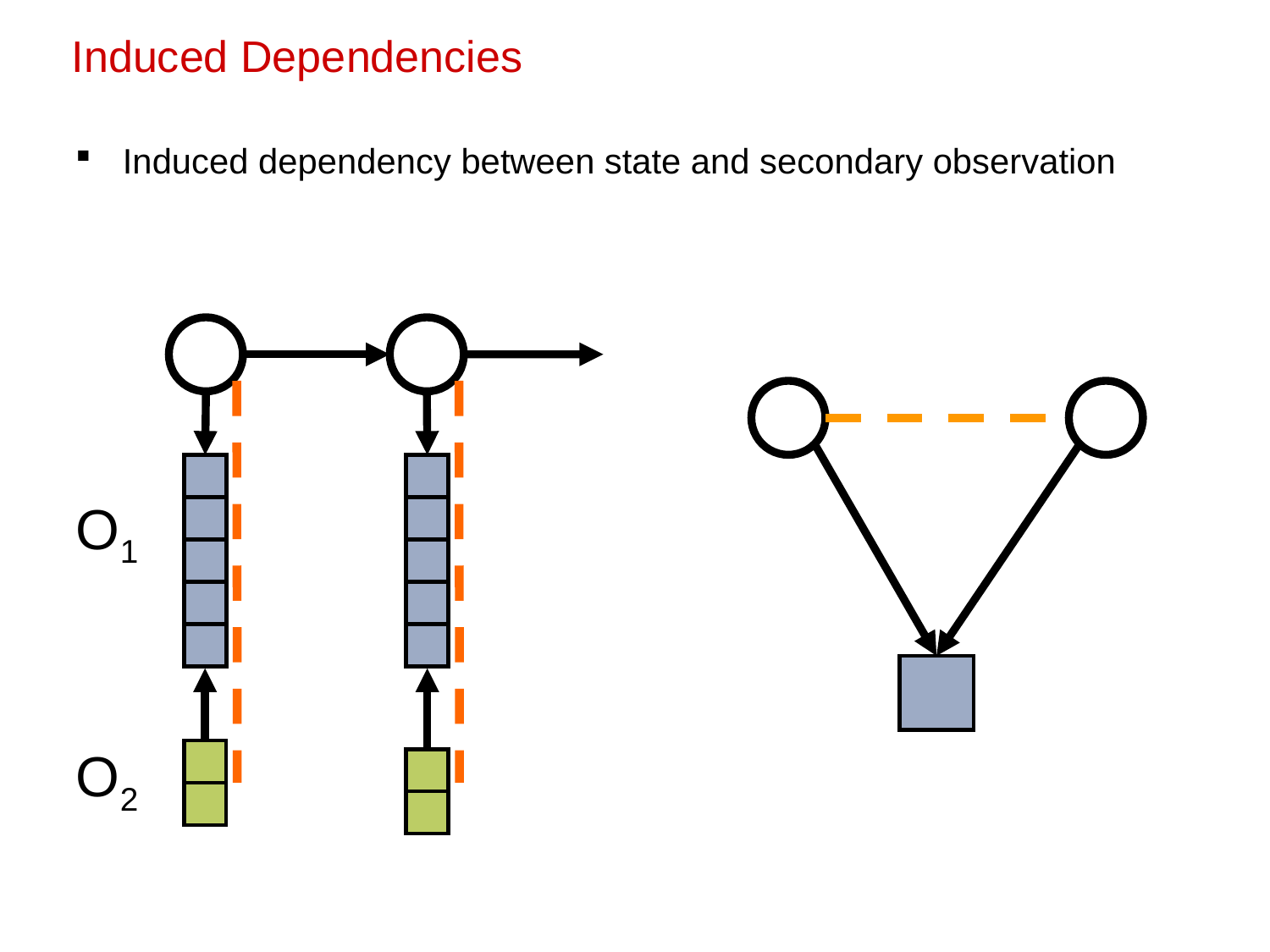

# Induced Dependencies
Induced dependency between state and secondary observation

O1

O2